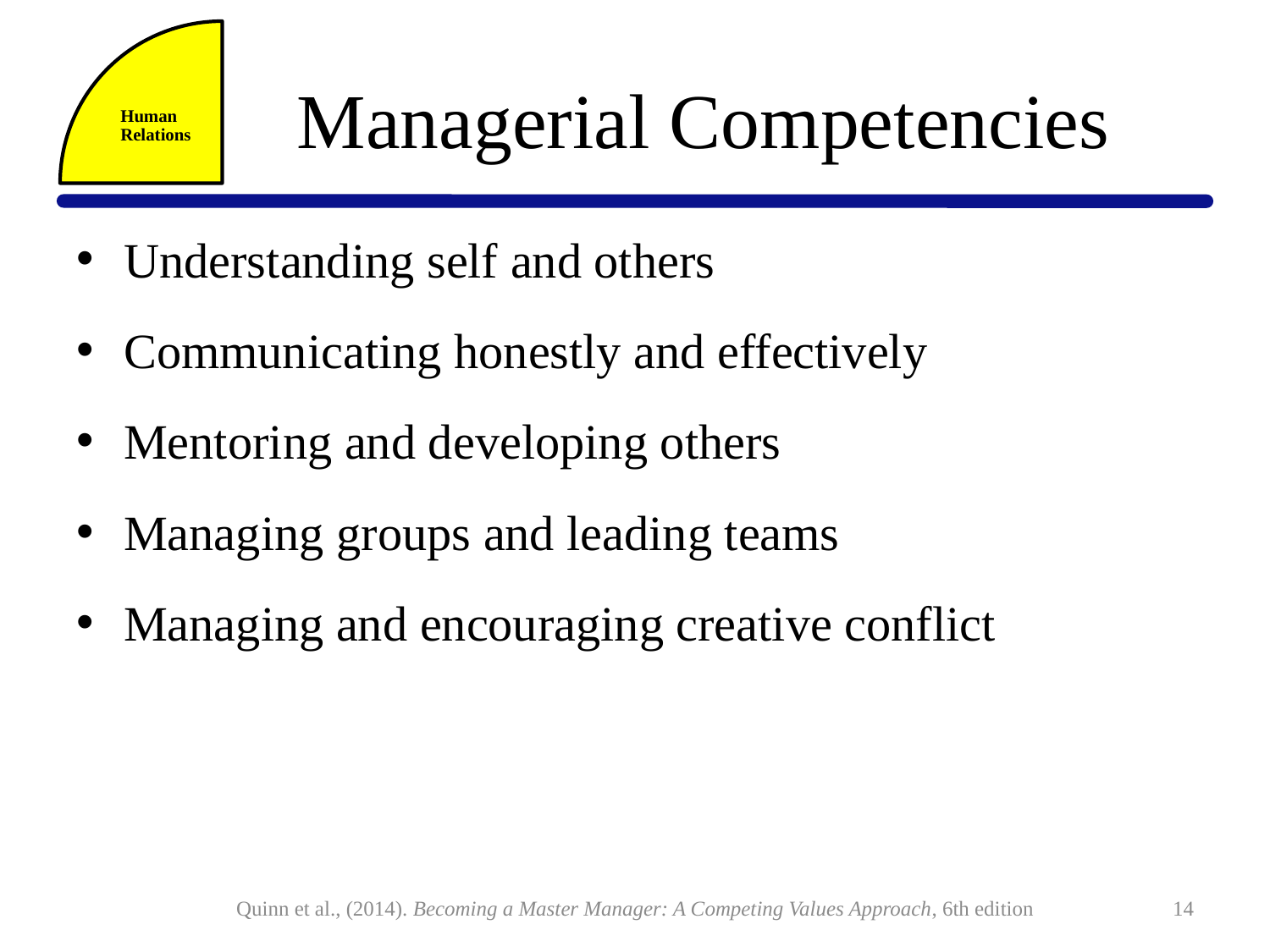

Human Relations
# Managerial Competencies
Understanding self and others
Communicating honestly and effectively
Mentoring and developing others
Managing groups and leading teams
Managing and encouraging creative conflict

Quinn et al., (2014). Becoming a Master Manager: A Competing Values Approach, 6th edition
14